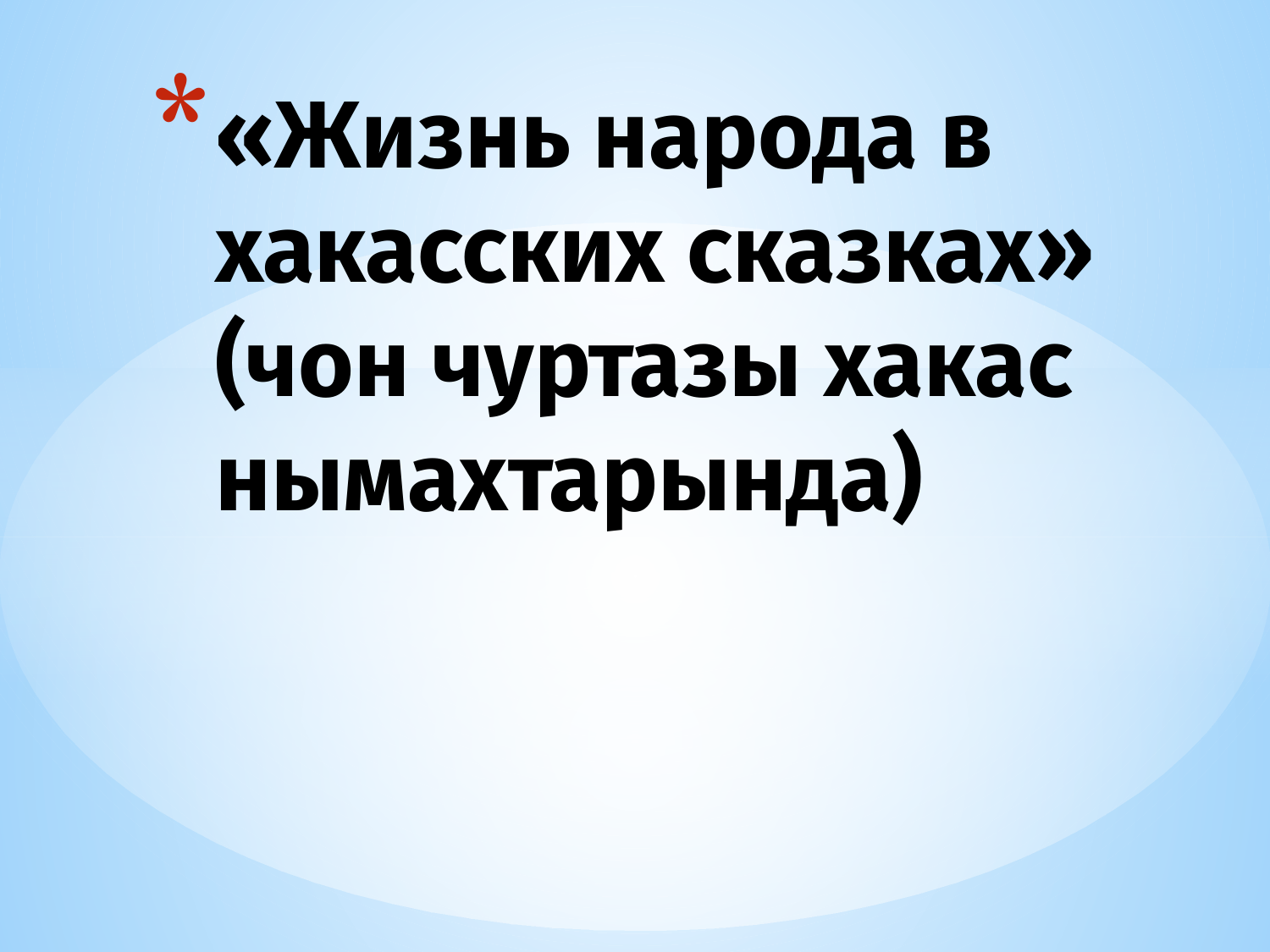

# «Жизнь народа в хакасских сказках» (чон чуртазы хакас нымахтарында)